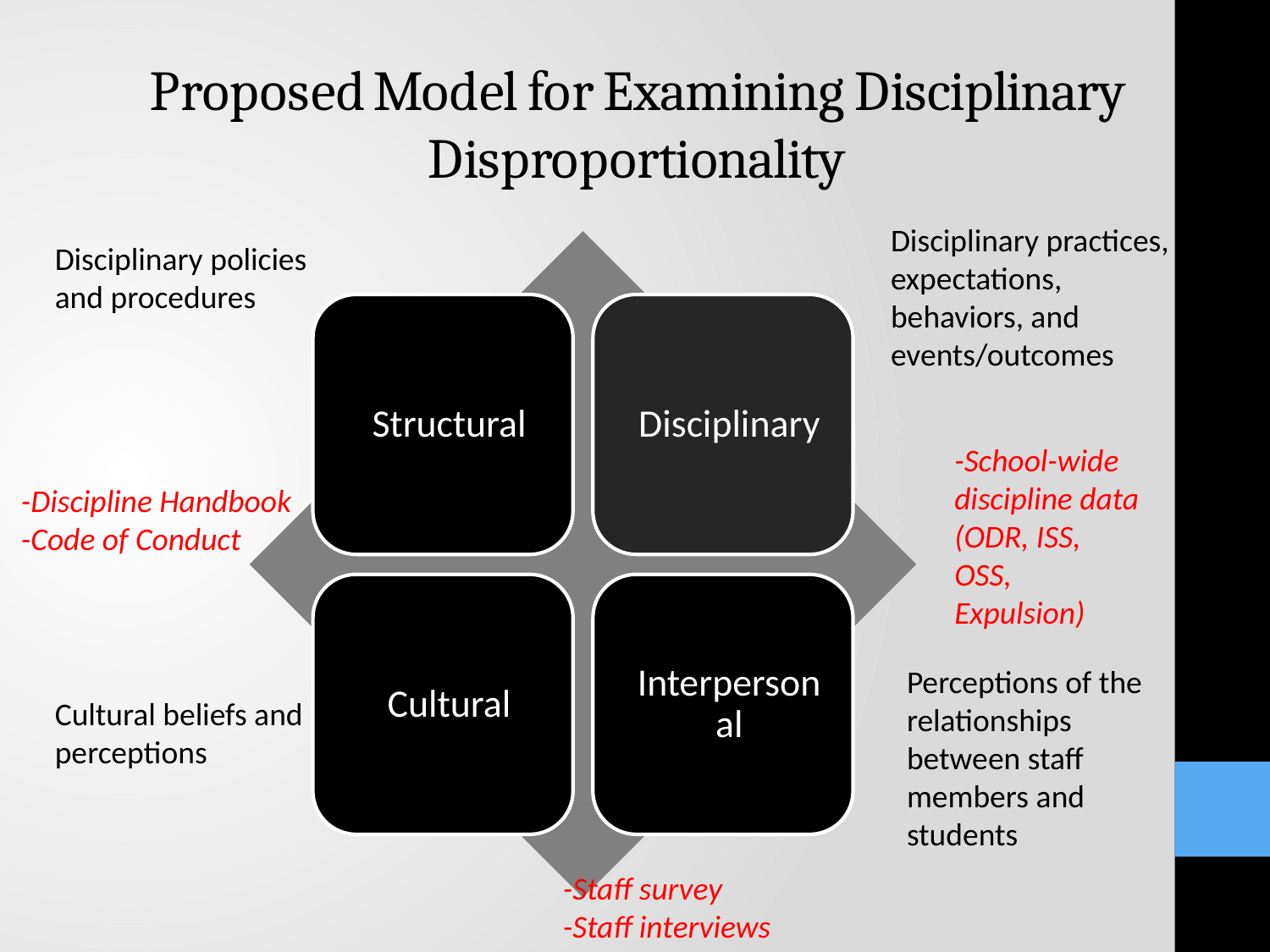

# Proposed Model for Examining Disciplinary Disproportionality
Disciplinary practices, expectations, behaviors, and events/outcomes
Structural
Disciplinary
Cultural
Interpersonal
Disciplinary policies and procedures

-School-wide discipline data (ODR, ISS, OSS, Expulsion)

-Discipline Handbook
-Code of Conduct
Perceptions of the relationships between staff members and students
Cultural beliefs and perceptions
-Staff survey
-Staff interviews